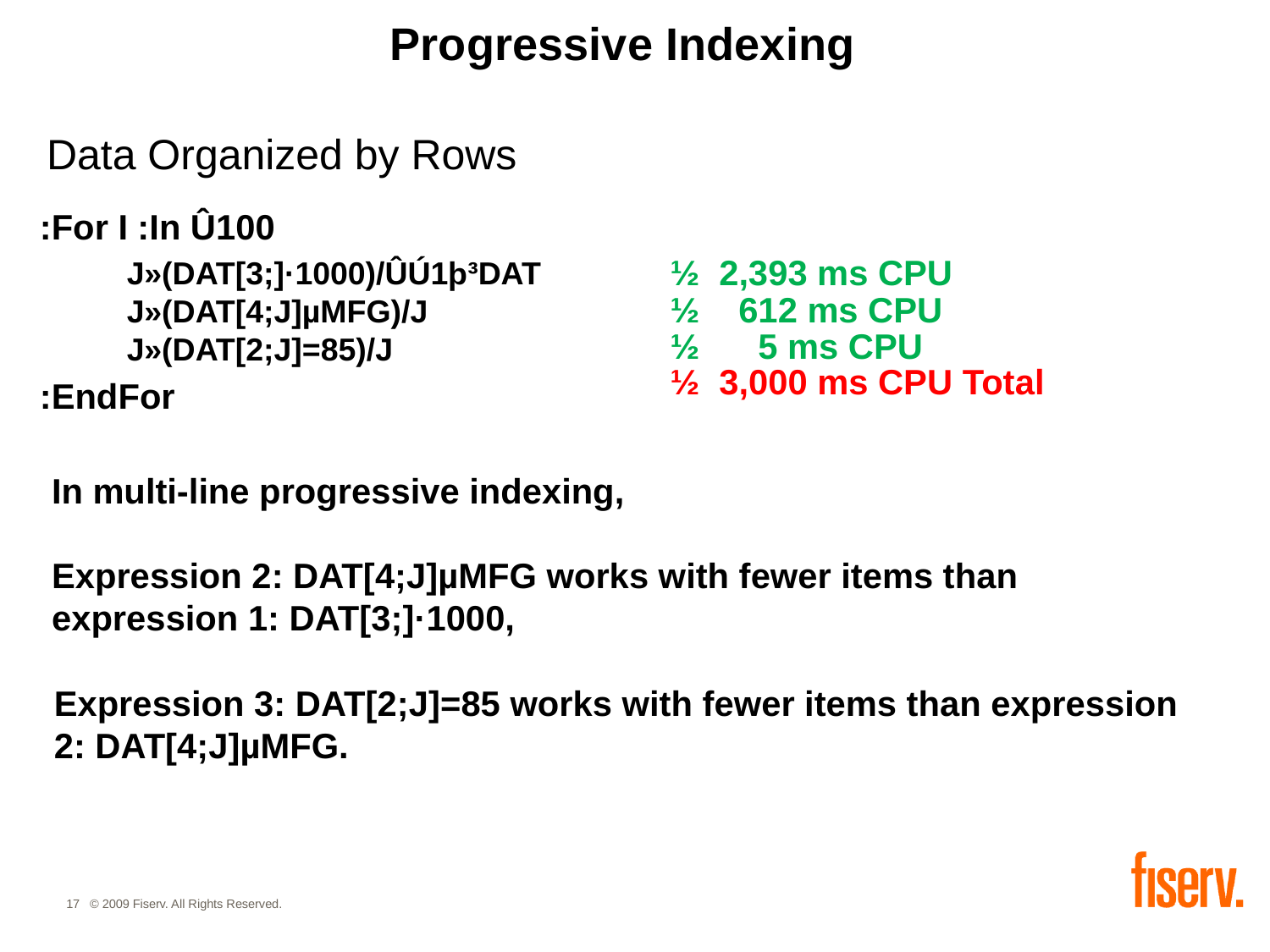

# Progressive Indexing
Data Organized by Rows
:For I :In Û100

:EndFor
½  2,393 ms CPU
J»(DAT[3;]·1000)/ÛÚ1þ³DAT
J»(DAT[4;J]µMFG)/J
J»(DAT[2;J]=85)/J

½    612 ms CPU
½      5 ms CPU
½  3,000 ms CPU Total
In multi-line progressive indexing,

Expression 2: DAT[4;J]µMFG works with fewer items than expression 1: DAT[3;]·1000,
Expression 3: DAT[2;J]=85 works with fewer items than expression 2: DAT[4;J]µMFG.